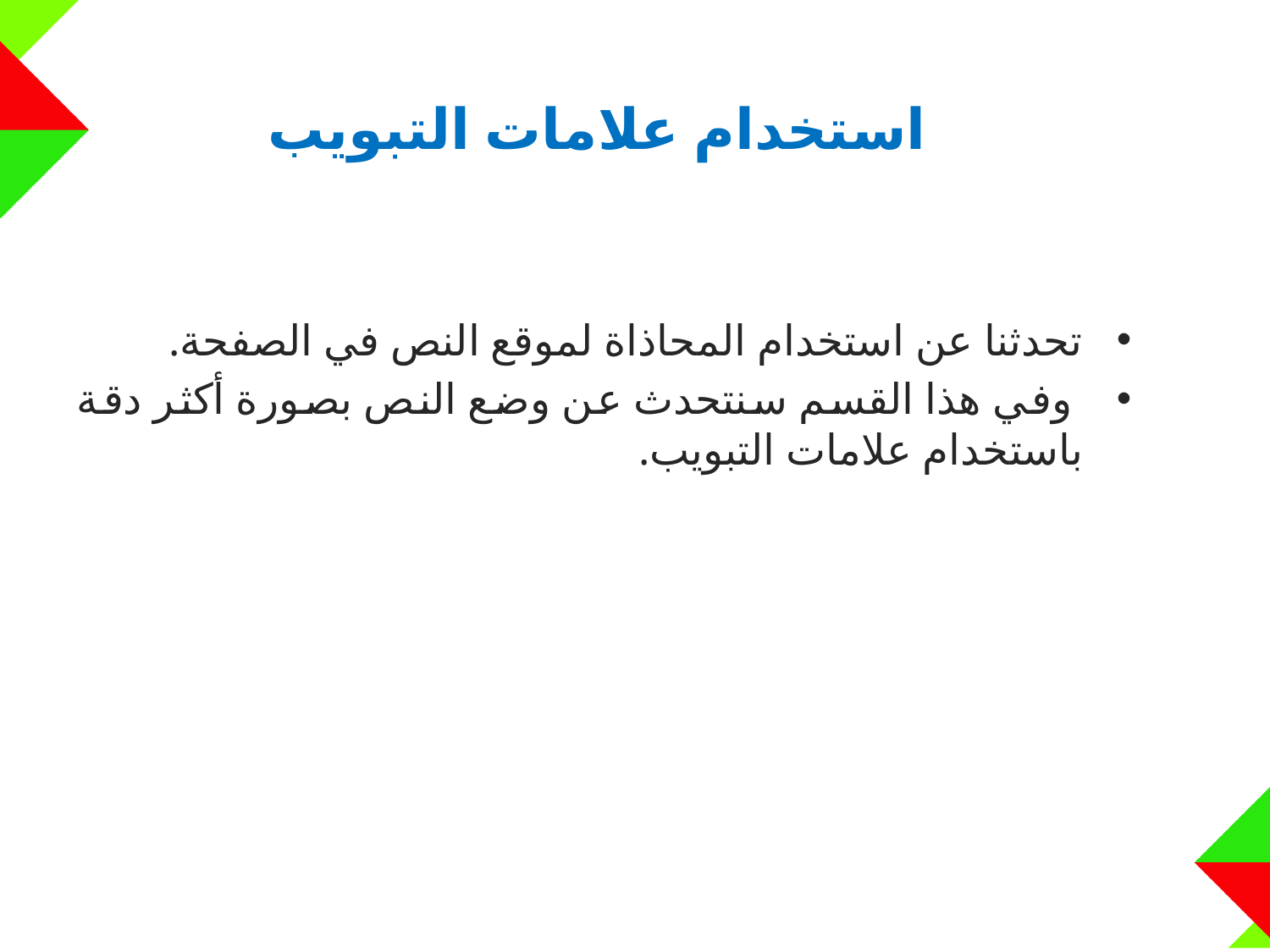

# استخدام علامات التبويب
تحدثنا عن استخدام المحاذاة لموقع النص في الصفحة.
 وفي هذا القسم سنتحدث عن وضع النص بصورة أكثر دقة باستخدام علامات التبويب.